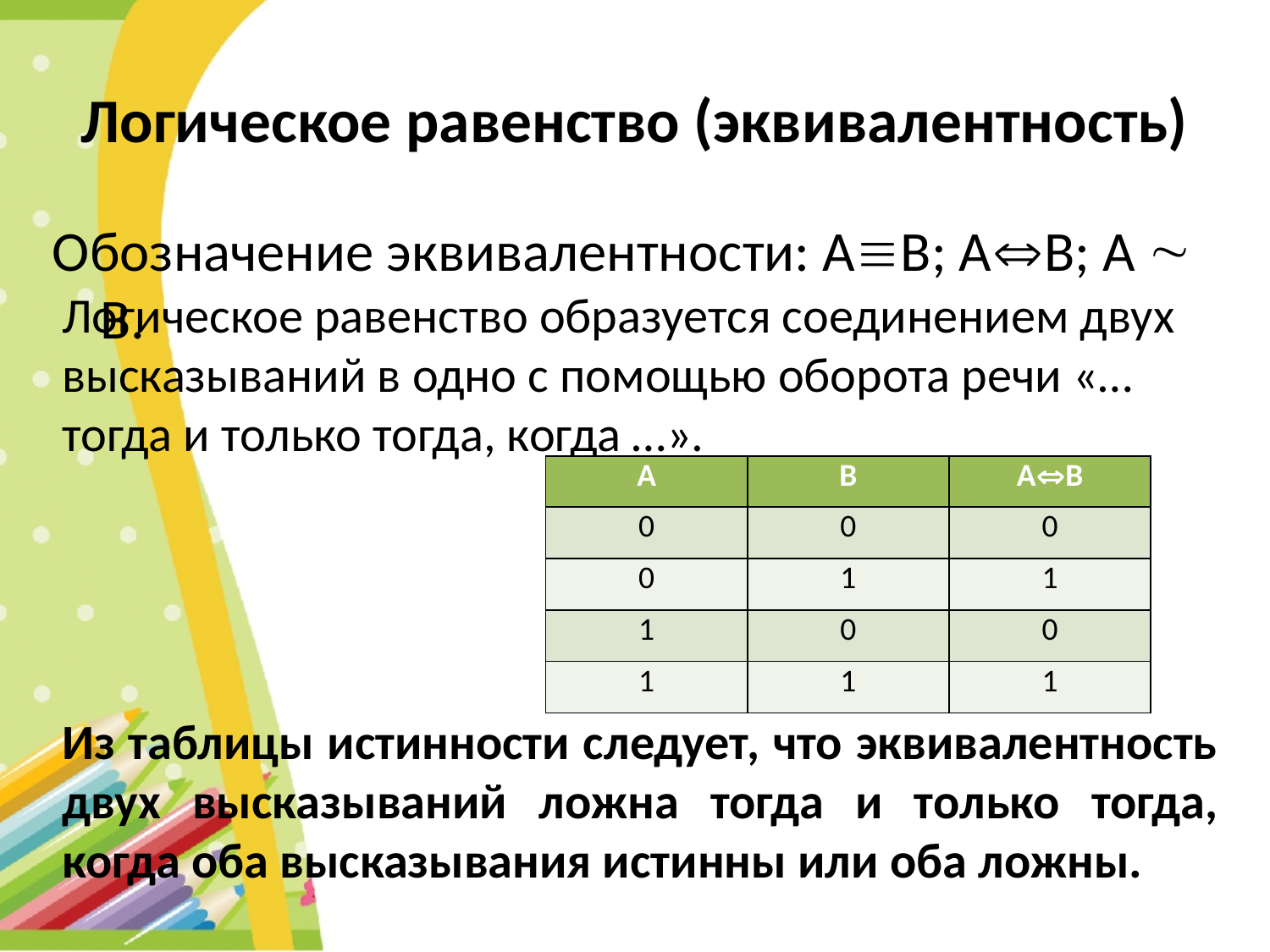

# Логическое равенство (эквивалентность)
Обозначение эквивалентности: А≡В; А⇔B; А ∼ В.

Логическое равенство образуется соединением двух высказываний в одно с помощью оборота речи «…тогда и только тогда, когда …».
| А | В | А⇔B |
| --- | --- | --- |
| 0 | 0 | 0 |
| 0 | 1 | 1 |
| 1 | 0 | 0 |
| 1 | 1 | 1 |
Из таблицы истинности следует, что эквивалентность двух высказываний ложна тогда и только тогда, когда оба высказывания истинны или оба ложны.